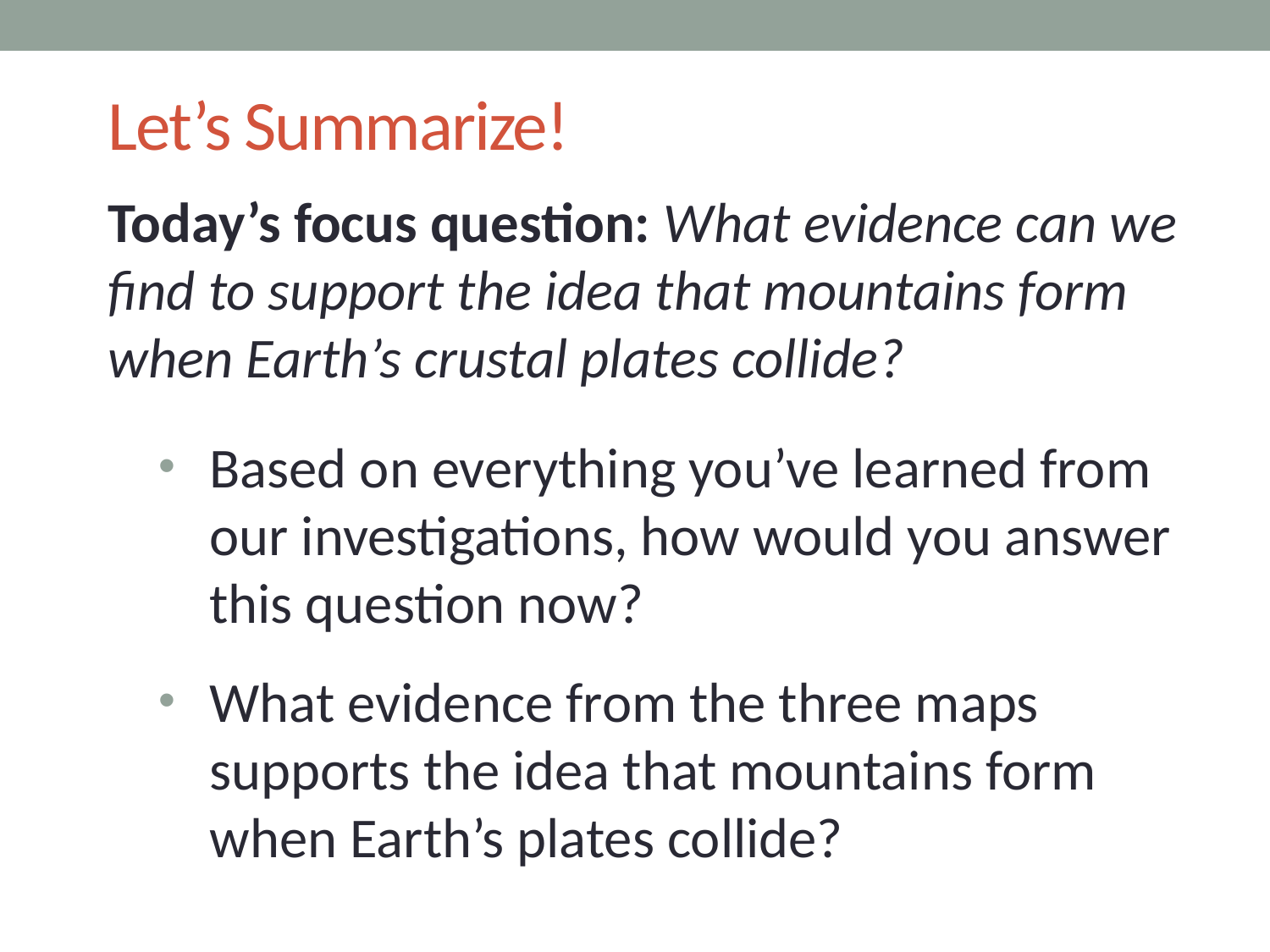

# Let’s Summarize!
Today’s focus question: What evidence can we find to support the idea that mountains form when Earth’s crustal plates collide?
Based on everything you’ve learned from our investigations, how would you answer this question now?
What evidence from the three maps supports the idea that mountains form when Earth’s plates collide?